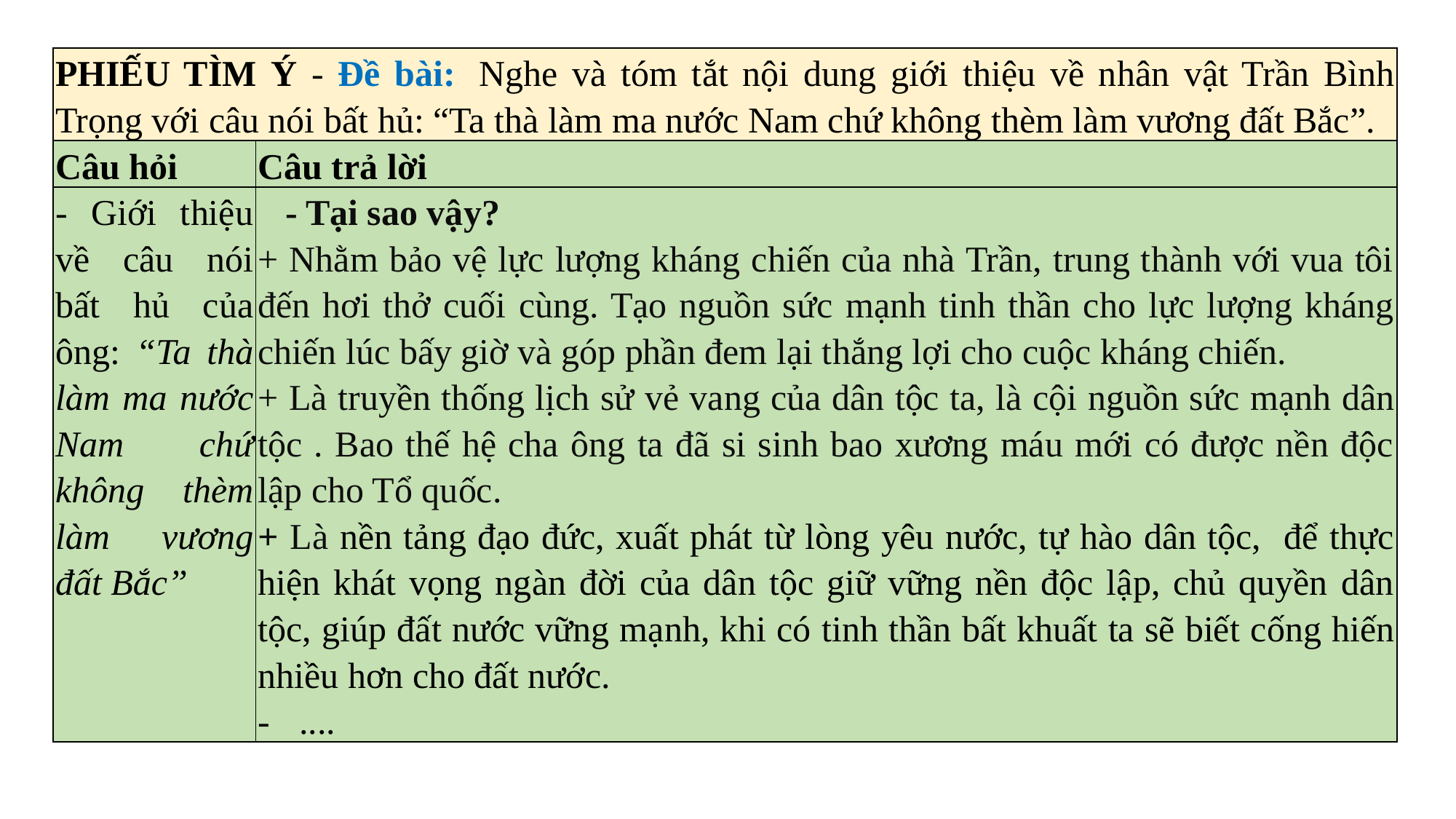

| PHIẾU TÌM Ý - Đề bài:  Nghe và tóm tắt nội dung giới thiệu về nhân vật Trần Bình Trọng với câu nói bất hủ: “Ta thà làm ma nước Nam chứ không thèm làm vương đất Bắc”. |  |
| --- | --- |
| Câu hỏi | Câu trả lời |
| - Giới thiệu về câu nói bất hủ của ông: “Ta thà làm ma nước Nam chứ không thèm làm vương đất Bắc” | - Tại sao vậy? + Nhằm bảo vệ lực lượng kháng chiến của nhà Trần, trung thành với vua tôi đến hơi thở cuối cùng. Tạo nguồn sức mạnh tinh thần cho lực lượng kháng chiến lúc bấy giờ và góp phần đem lại thắng lợi cho cuộc kháng chiến. + Là truyền thống lịch sử vẻ vang của dân tộc ta, là cội nguồn sức mạnh dân tộc . Bao thế hệ cha ông ta đã si sinh bao xương máu mới có được nền độc lập cho Tổ quốc. + Là nền tảng đạo đức, xuất phát từ lòng yêu nước, tự hào dân tộc, để thực hiện khát vọng ngàn đời của dân tộc giữ vững nền độc lập, chủ quyền dân tộc, giúp đất nước vững mạnh, khi có tinh thần bất khuất ta sẽ biết cống hiến nhiều hơn cho đất nước. .... |